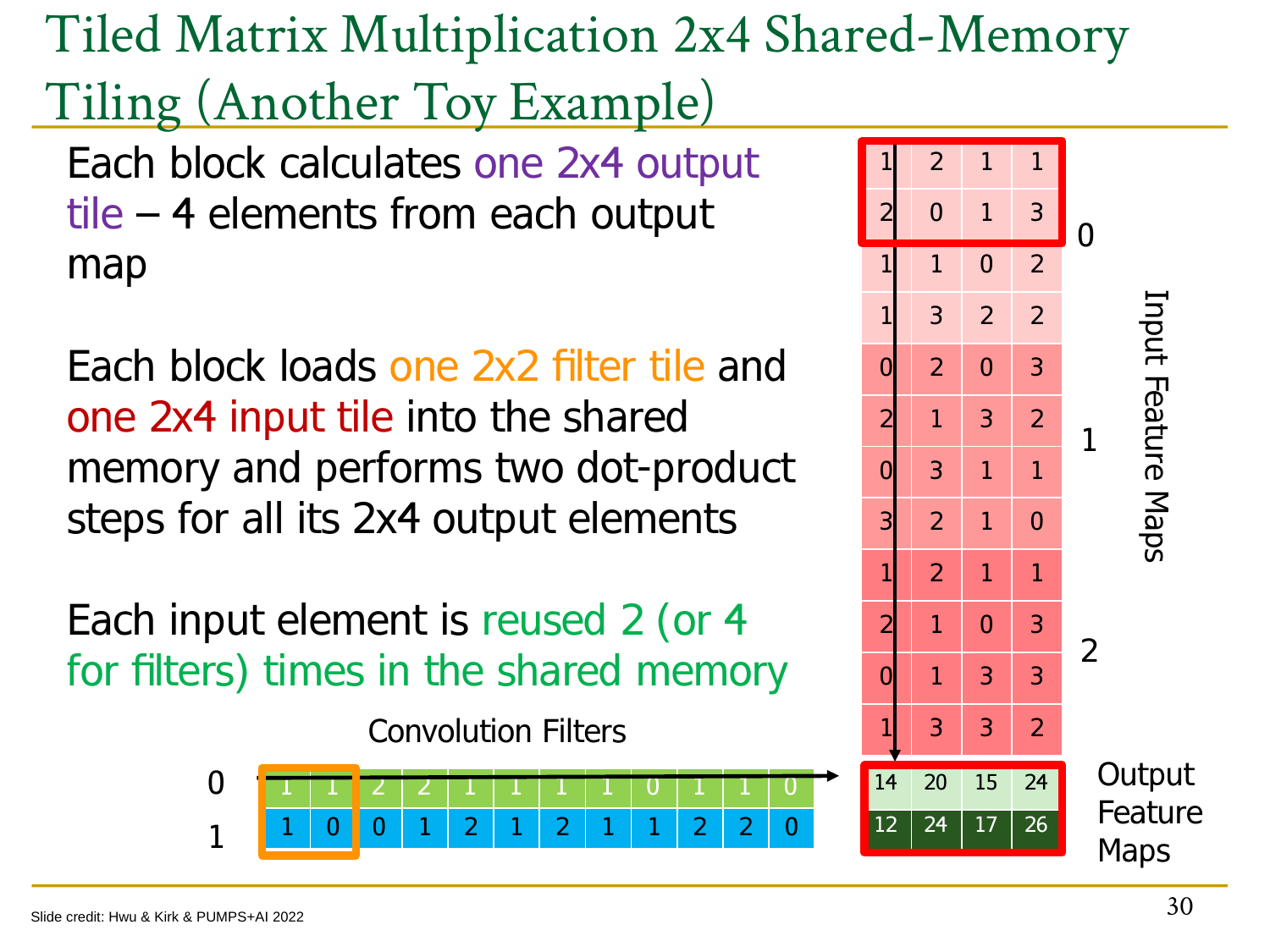

# Tiled Matrix Multiplication 2x4 Shared-Memory Tiling (Another Toy Example)
Each block calculates one 2x4 output tile – 4 elements from each output map

Each block loads one 2x2 filter tile and one 2x4 input tile into the shared memory and performs two dot-product steps for all its 2x4 output elements

Each input element is reused 2 (or 4 for filters) times in the shared memory
| 1 | 2 | 1 | 1 |
| --- | --- | --- | --- |
| 2 | 0 | 1 | 3 |
| 1 | 1 | 0 | 2 |
| 1 | 3 | 2 | 2 |
| 0 | 2 | 0 | 3 |
| 2 | 1 | 3 | 2 |
| 0 | 3 | 1 | 1 |
| 3 | 2 | 1 | 0 |
| 1 | 2 | 1 | 1 |
| 2 | 1 | 0 | 3 |
| 0 | 1 | 3 | 3 |
| 1 | 3 | 3 | 2 |

0
Input Feature Maps
1
2
Convolution Filters
Output Feature Maps
0

| 14 | 20 | 15 | 24 |
| --- | --- | --- | --- |
| 12 | 24 | 17 | 26 |

| 1 | 1 | 2 | 2 | 1 | 1 | 1 | 1 | 0 | 1 | 1 | 0 |
| --- | --- | --- | --- | --- | --- | --- | --- | --- | --- | --- | --- |
| 1 | 0 | 0 | 1 | 2 | 1 | 2 | 1 | 1 | 2 | 2 | 0 |
1
30
Slide credit: Hwu & Kirk & PUMPS+AI 2022